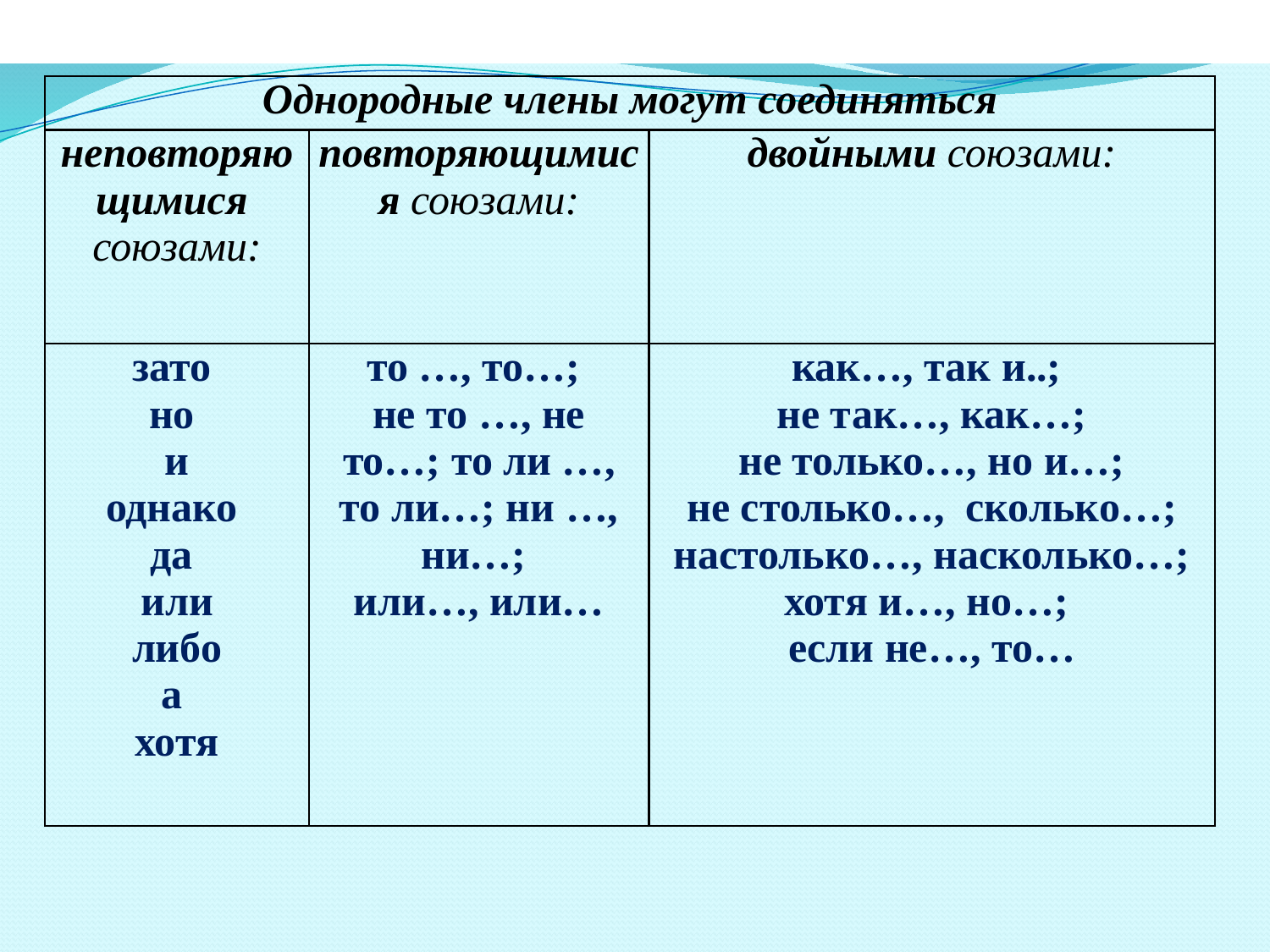

| Однородные члены могут соединяться |  |  |
| --- | --- | --- |
| неповторяющимися союзами: | повторяющимися союзами: | двойными союзами: |
| зато но и однако да или либо а хотя | то …, то…; не то …, не то…; то ли …, то ли…; ни …, ни…; или…, или… | как…, так и..; не так…, как…; не только…, но и…; не столько…, сколько…; настолько…, насколько…; хотя и…, но…; если не…, то… |